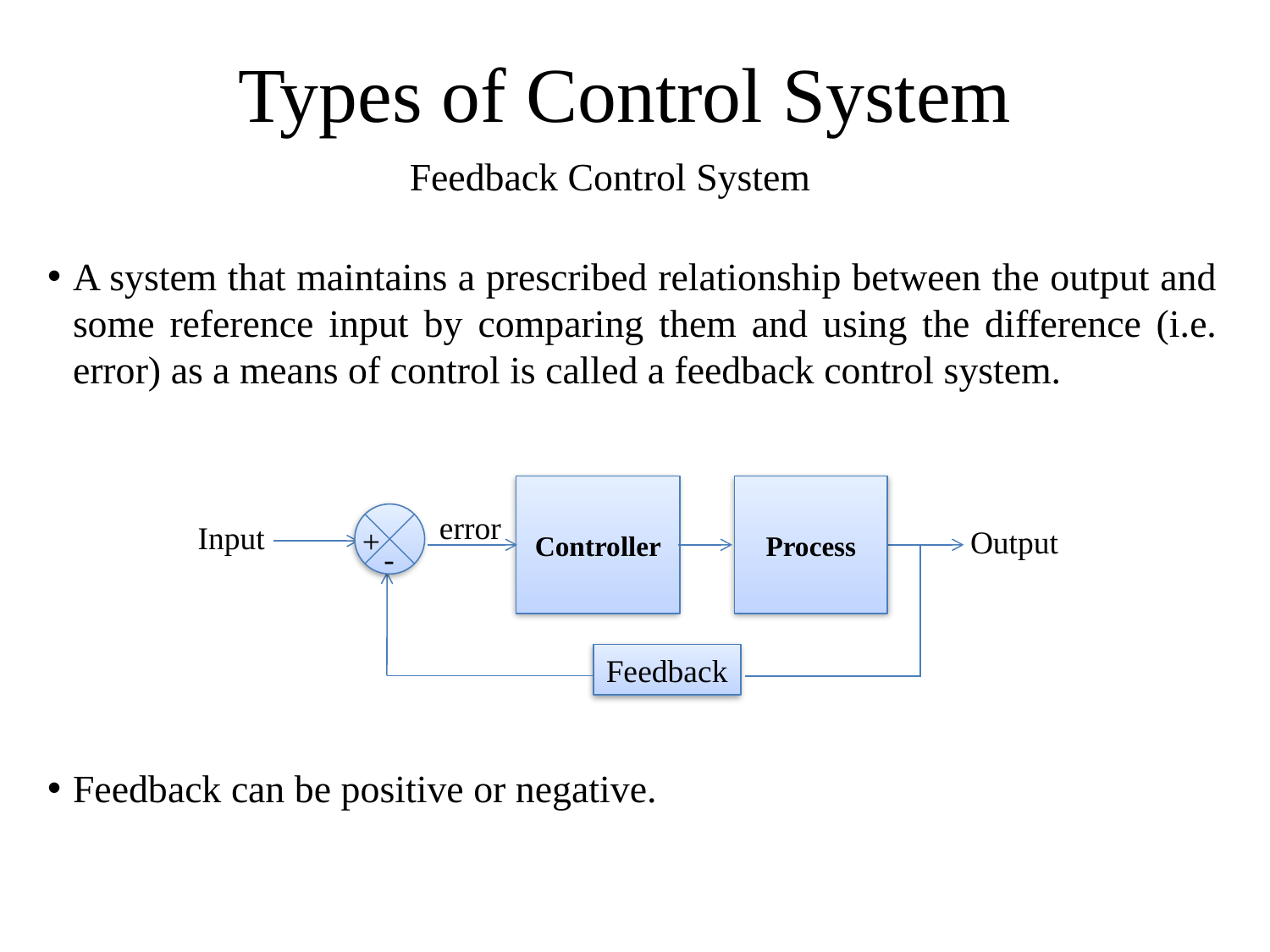

Types of Control System
Feedback Control System
A system that maintains a prescribed relationship between the output and some reference input by comparing them and using the difference (i.e. error) as a means of control is called a feedback control system.

Feedback can be positive or negative.
Controller
Process
error

Input
+
Output
-
Feedback